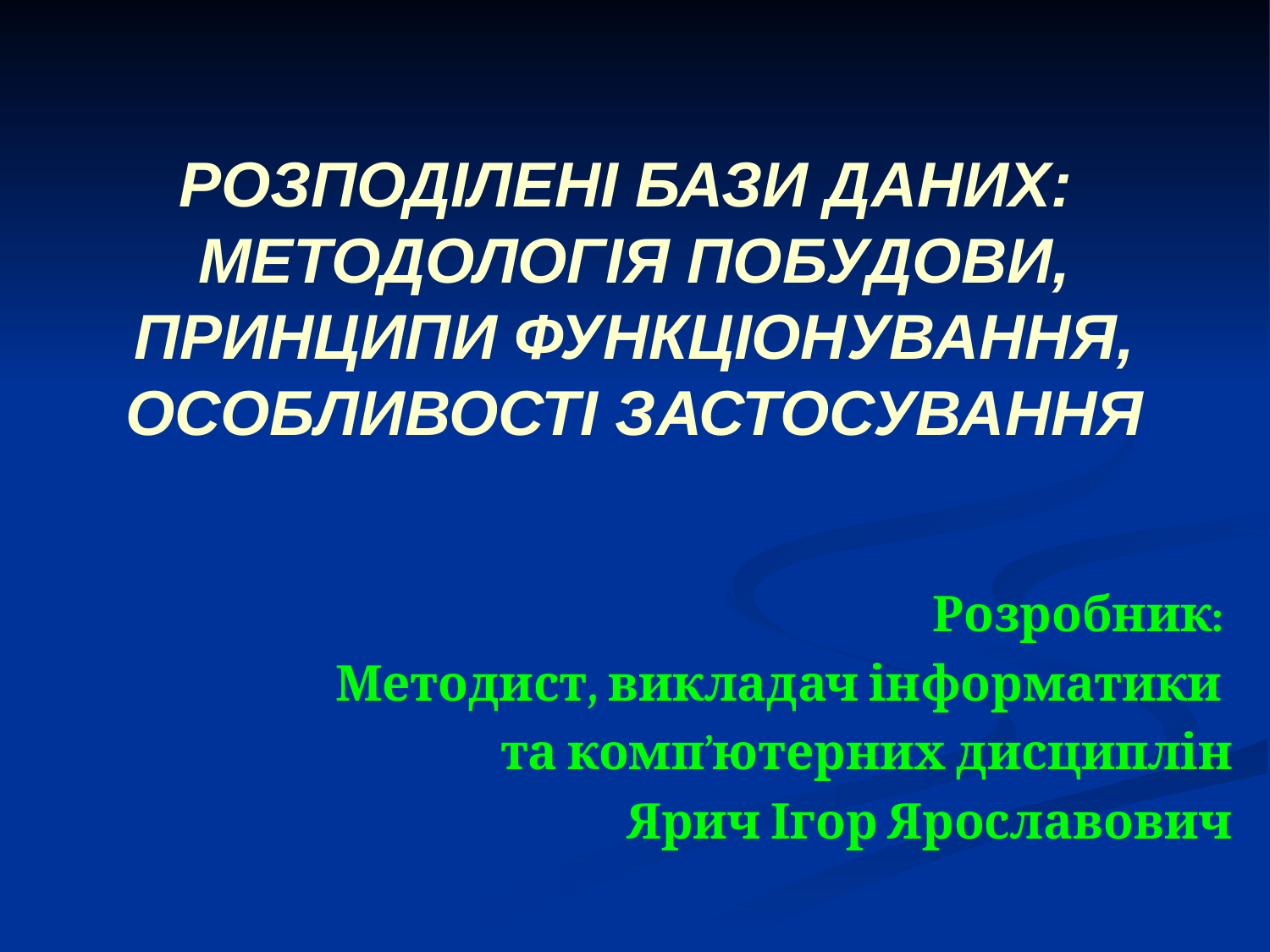

# Розподілені бази даних: методологія побудови, принципи функціонування, особливості застосування
Розробник:
Методист, викладач інформатики
та комп’ютерних дисциплін
 Ярич Ігор Ярославович